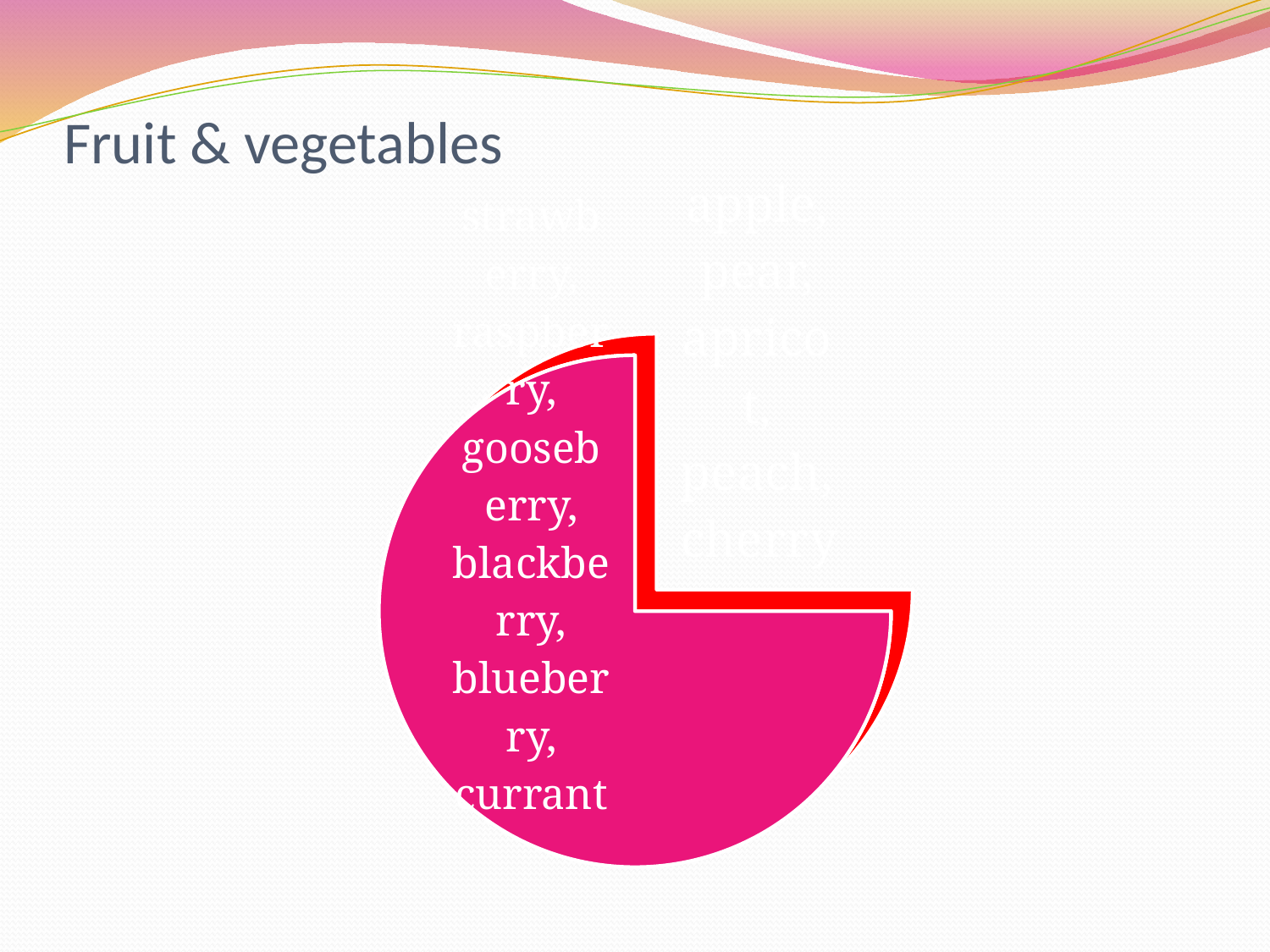

# Fruit & vegetables
apple, pear, apricot, peach, cherry, plum, grapes
strawberry, raspberry, gooseberry, blackberry, blueberry, currant